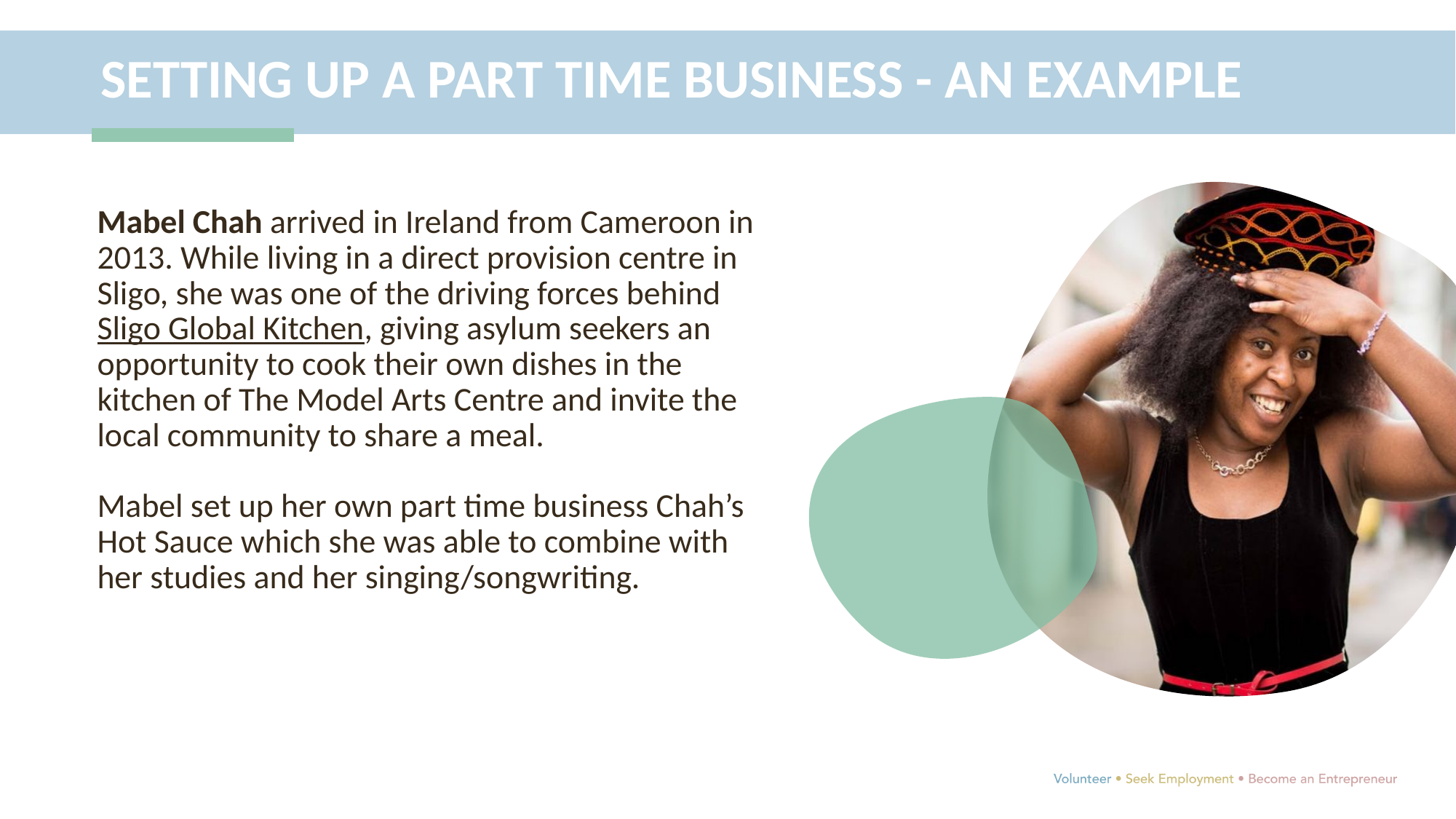

SETTING UP A PART TIME BUSINESS - AN EXAMPLE

Mabel Chah arrived in Ireland from Cameroon in 2013. While living in a direct provision centre in Sligo, she was one of the driving forces behind Sligo Global Kitchen, giving asylum seekers an opportunity to cook their own dishes in the kitchen of The Model Arts Centre and invite the local community to share a meal.

Mabel set up her own part time business Chah’s Hot Sauce which she was able to combine with her studies and her singing/songwriting.